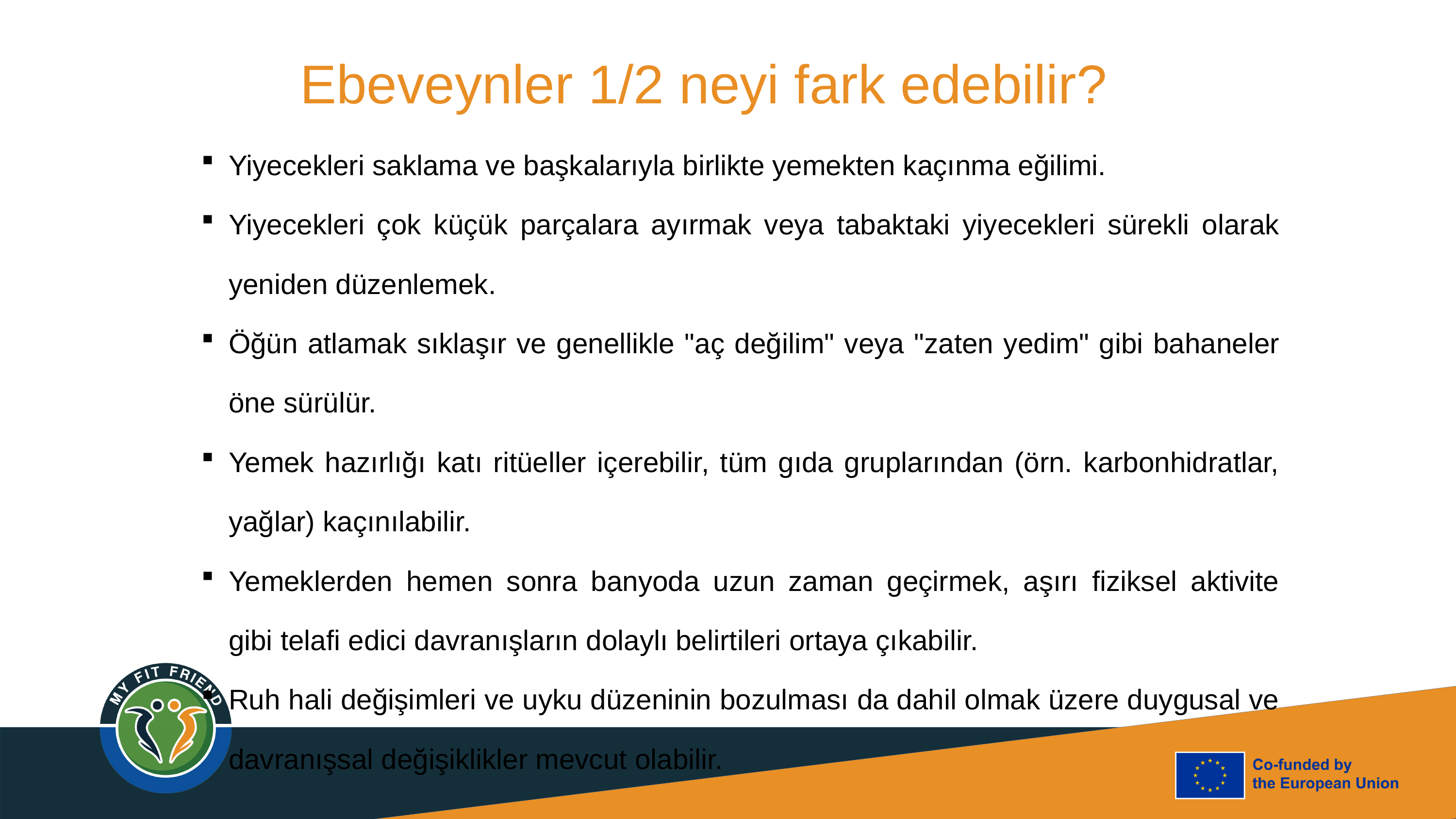

Ebeveynler 1/2 neyi fark edebilir?
Yiyecekleri saklama ve başkalarıyla birlikte yemekten kaçınma eğilimi.
Yiyecekleri çok küçük parçalara ayırmak veya tabaktaki yiyecekleri sürekli olarak yeniden düzenlemek.
Öğün atlamak sıklaşır ve genellikle "aç değilim" veya "zaten yedim" gibi bahaneler öne sürülür.
Yemek hazırlığı katı ritüeller içerebilir, tüm gıda gruplarından (örn. karbonhidratlar, yağlar) kaçınılabilir.
Yemeklerden hemen sonra banyoda uzun zaman geçirmek, aşırı fiziksel aktivite gibi telafi edici davranışların dolaylı belirtileri ortaya çıkabilir.
Ruh hali değişimleri ve uyku düzeninin bozulması da dahil olmak üzere duygusal ve davranışsal değişiklikler mevcut olabilir.